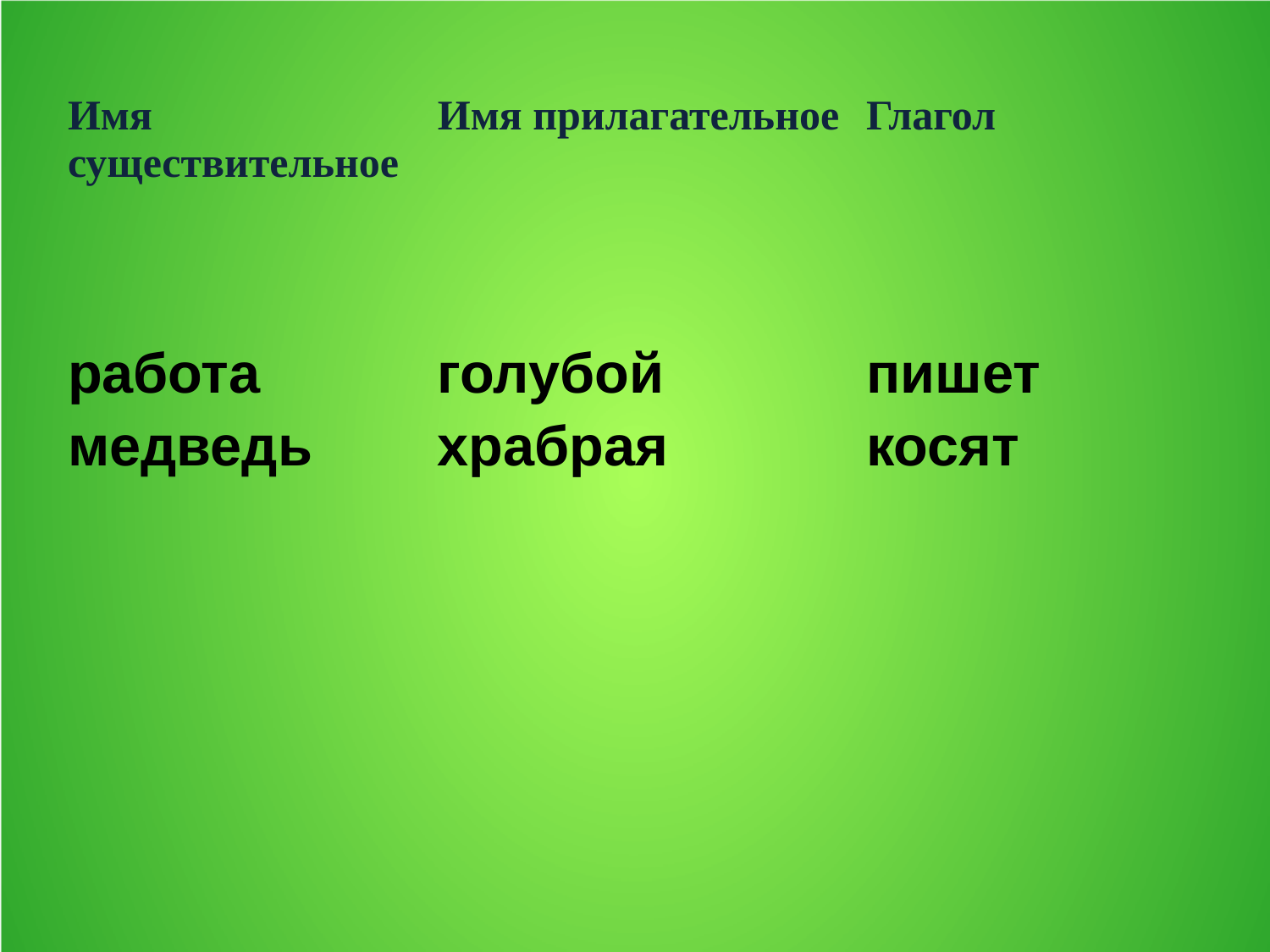

| Имя существительное | Имя прилагательное | Глагол |
| --- | --- | --- |
| работа медведь | голубой храбрая | пишет косят |